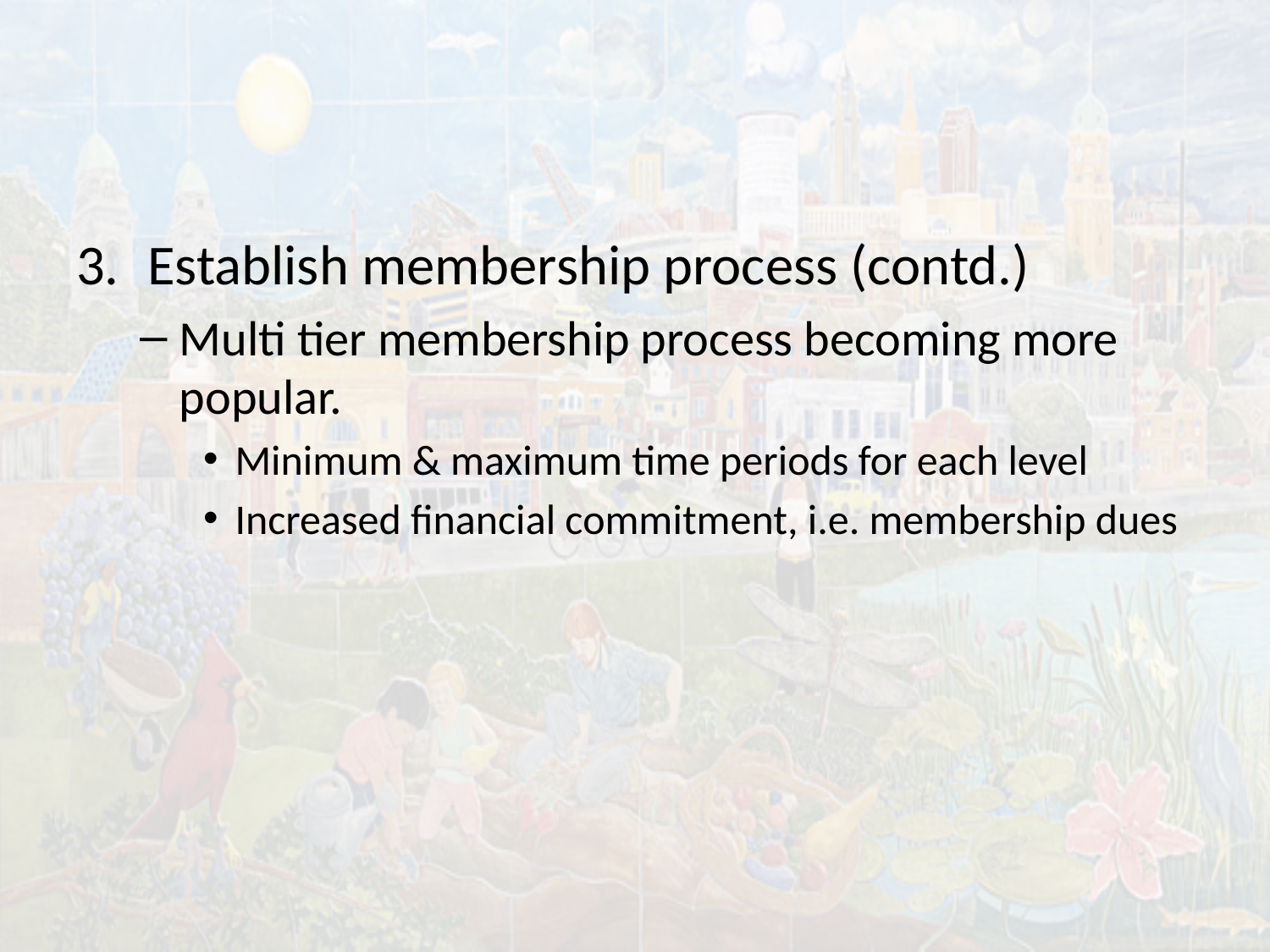

#
Establish membership process (contd.)
Multi tier membership process becoming more popular.
Minimum & maximum time periods for each level
Increased financial commitment, i.e. membership dues